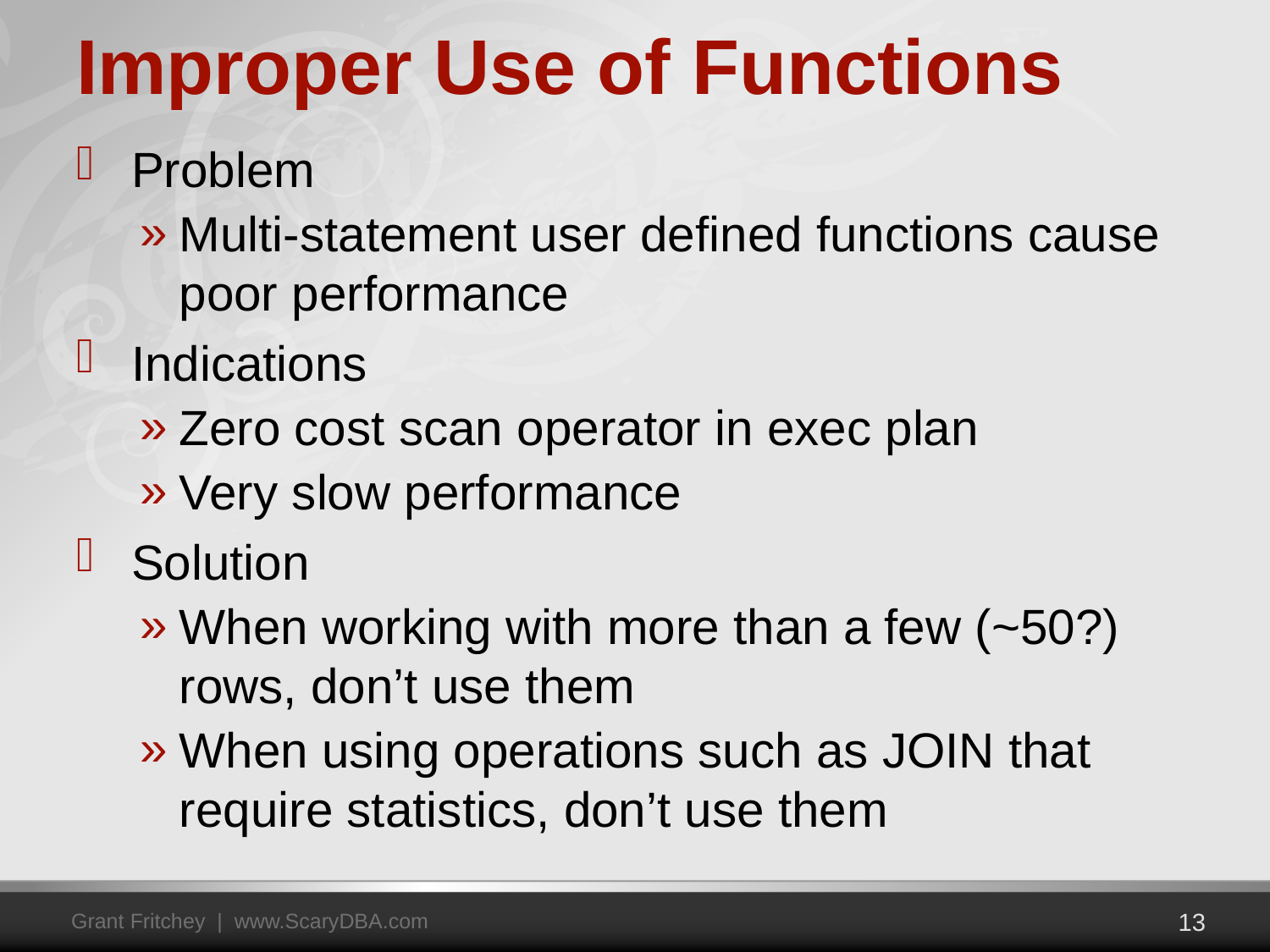

# Improper Use of Functions
Problem
Multi-statement user defined functions cause poor performance
Indications
Zero cost scan operator in exec plan
Very slow performance
Solution
When working with more than a few (~50?) rows, don’t use them
When using operations such as JOIN that require statistics, don’t use them
13